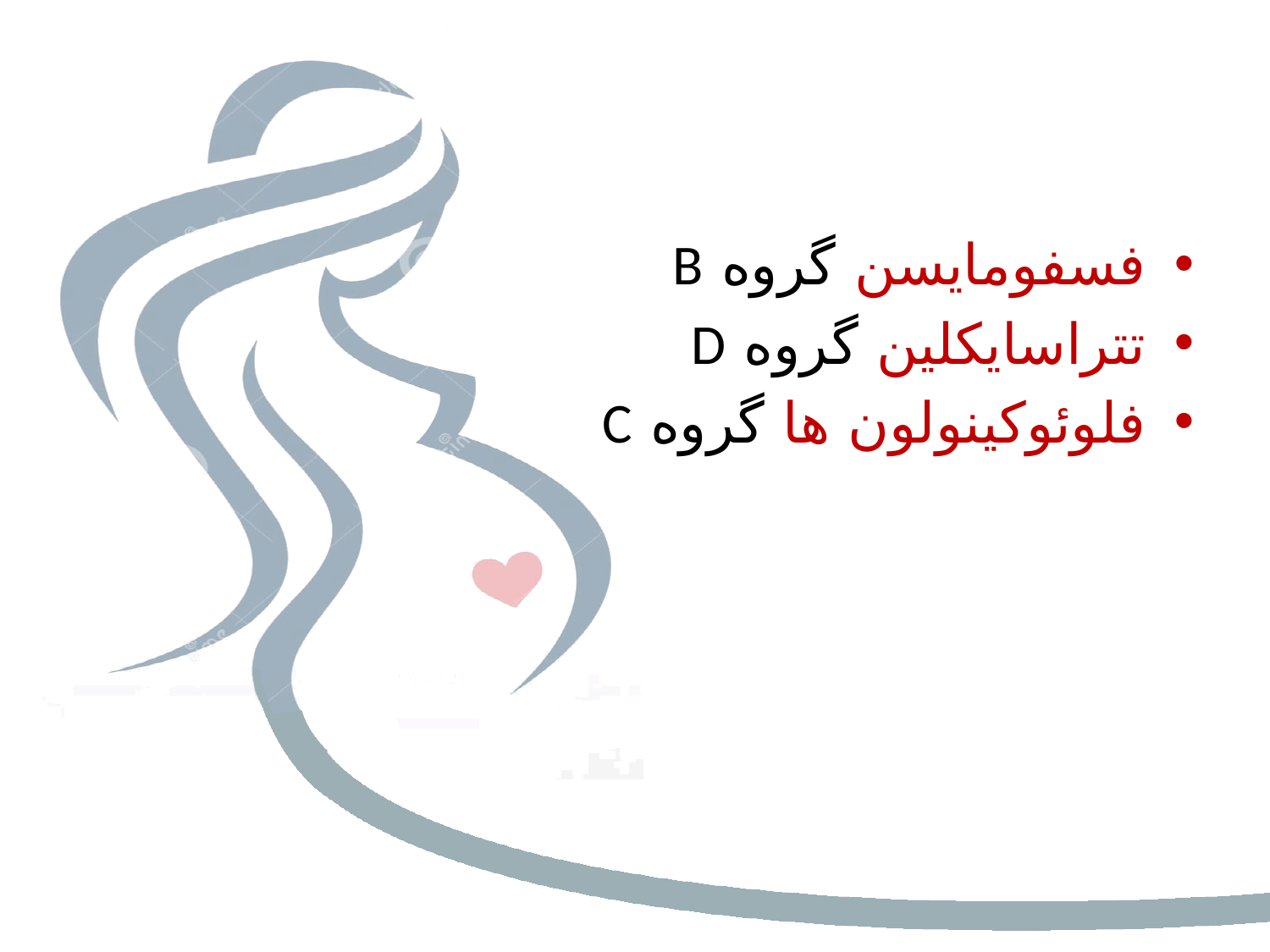

#
فسفومايسن گروه B
تتراسايكلين گروه D
فلوئوكينولون ها گروه C